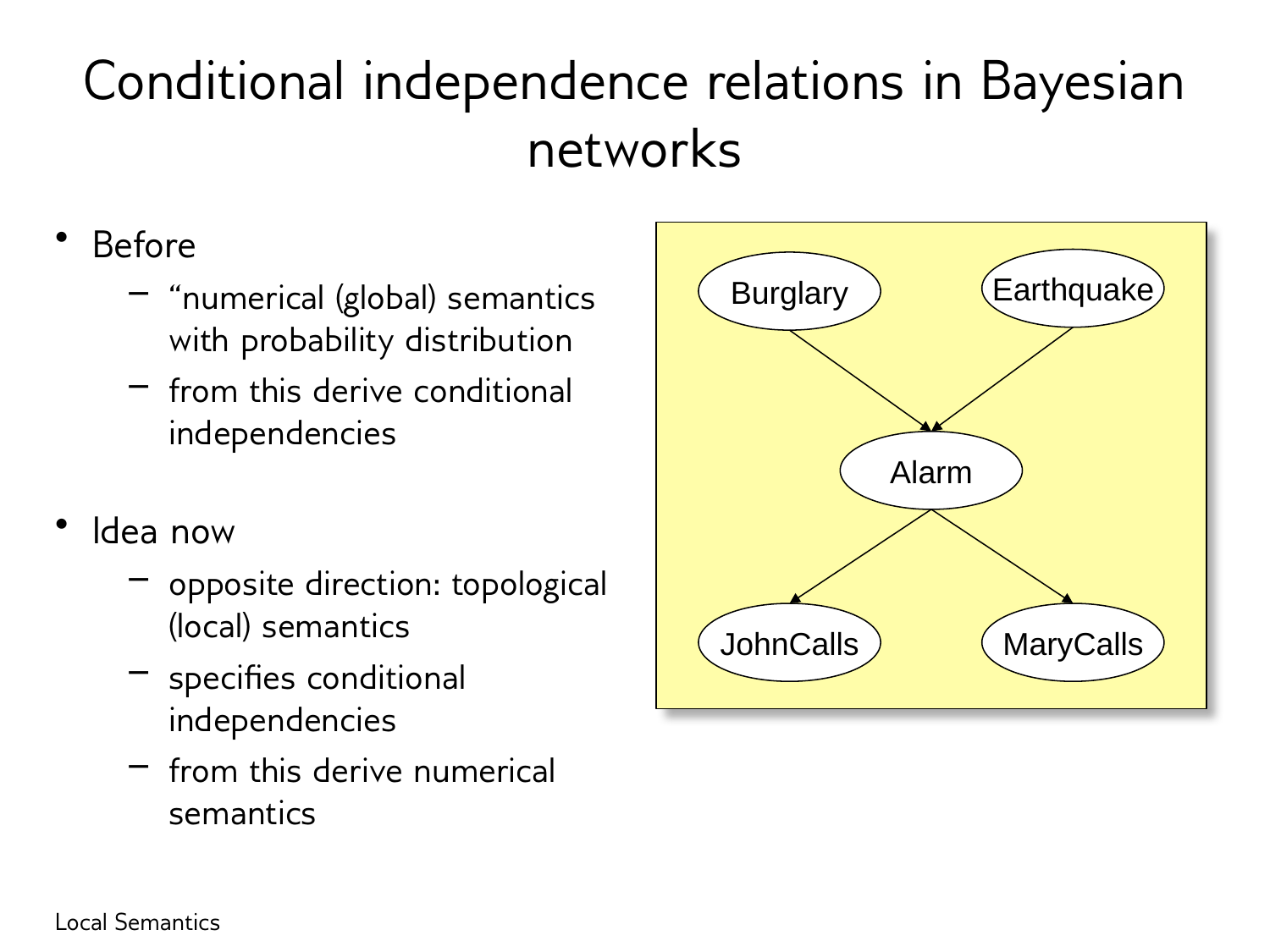

# Conditional independence relations in Bayesian networks
Before
“numerical (global) semantics with probability distribution
from this derive conditional independencies
Idea now
opposite direction: topological (local) semantics
specifies conditional independencies
from this derive numerical semantics

Earthquake

Burglary

Alarm

JohnCalls

MaryCalls
Local Semantics
26